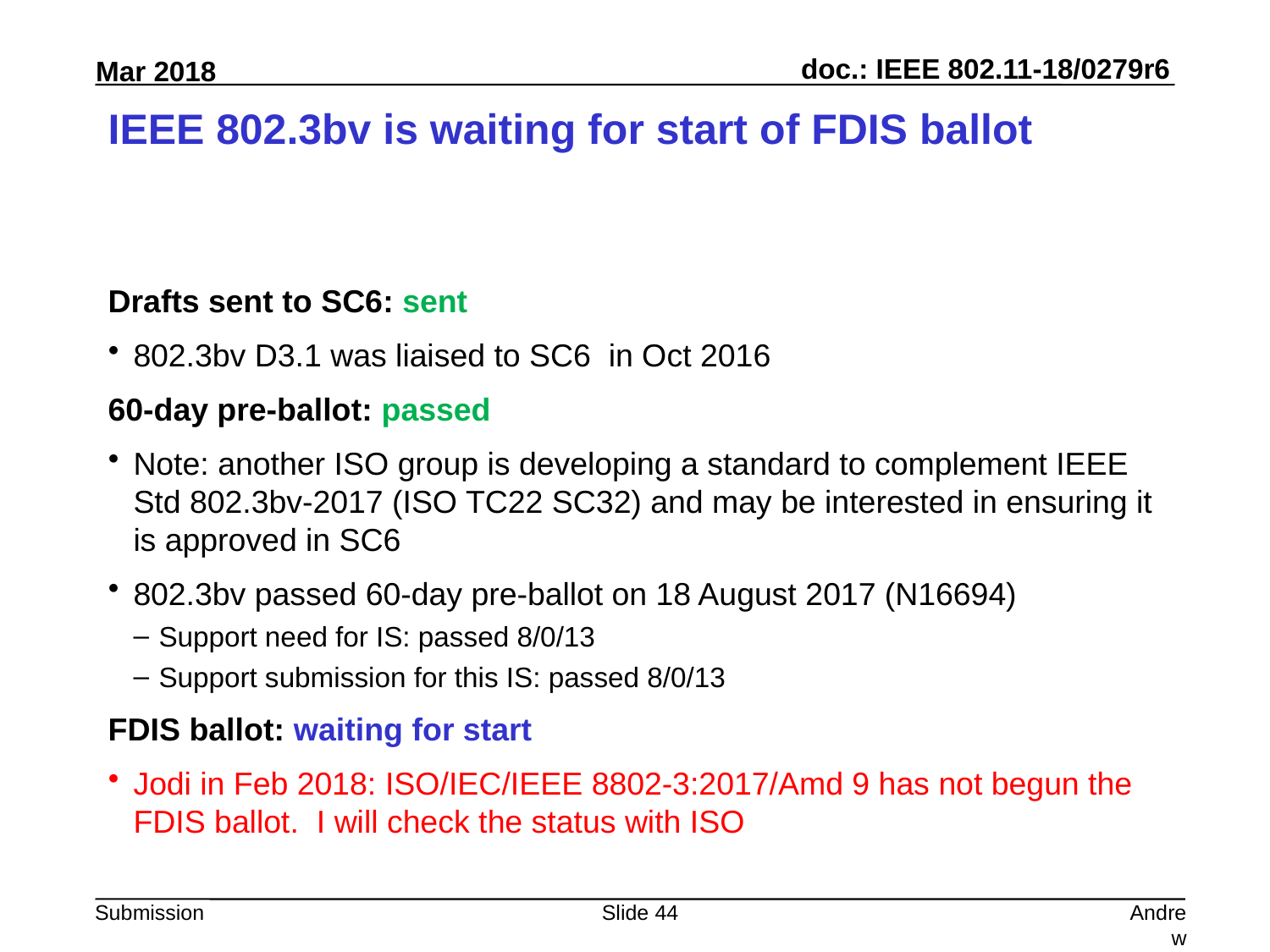

# IEEE 802.3bv is waiting for start of FDIS ballot
Drafts sent to SC6: sent
802.3bv D3.1 was liaised to SC6  in Oct 2016
60-day pre-ballot: passed
Note: another ISO group is developing a standard to complement IEEE Std 802.3bv-2017 (ISO TC22 SC32) and may be interested in ensuring it is approved in SC6
802.3bv passed 60-day pre-ballot on 18 August 2017 (N16694)
Support need for IS: passed 8/0/13
Support submission for this IS: passed 8/0/13
FDIS ballot: waiting for start
Jodi in Feb 2018: ISO/IEC/IEEE 8802-3:2017/Amd 9 has not begun the FDIS ballot.  I will check the status with ISO

Slide 44
Andrew Myles, Cisco